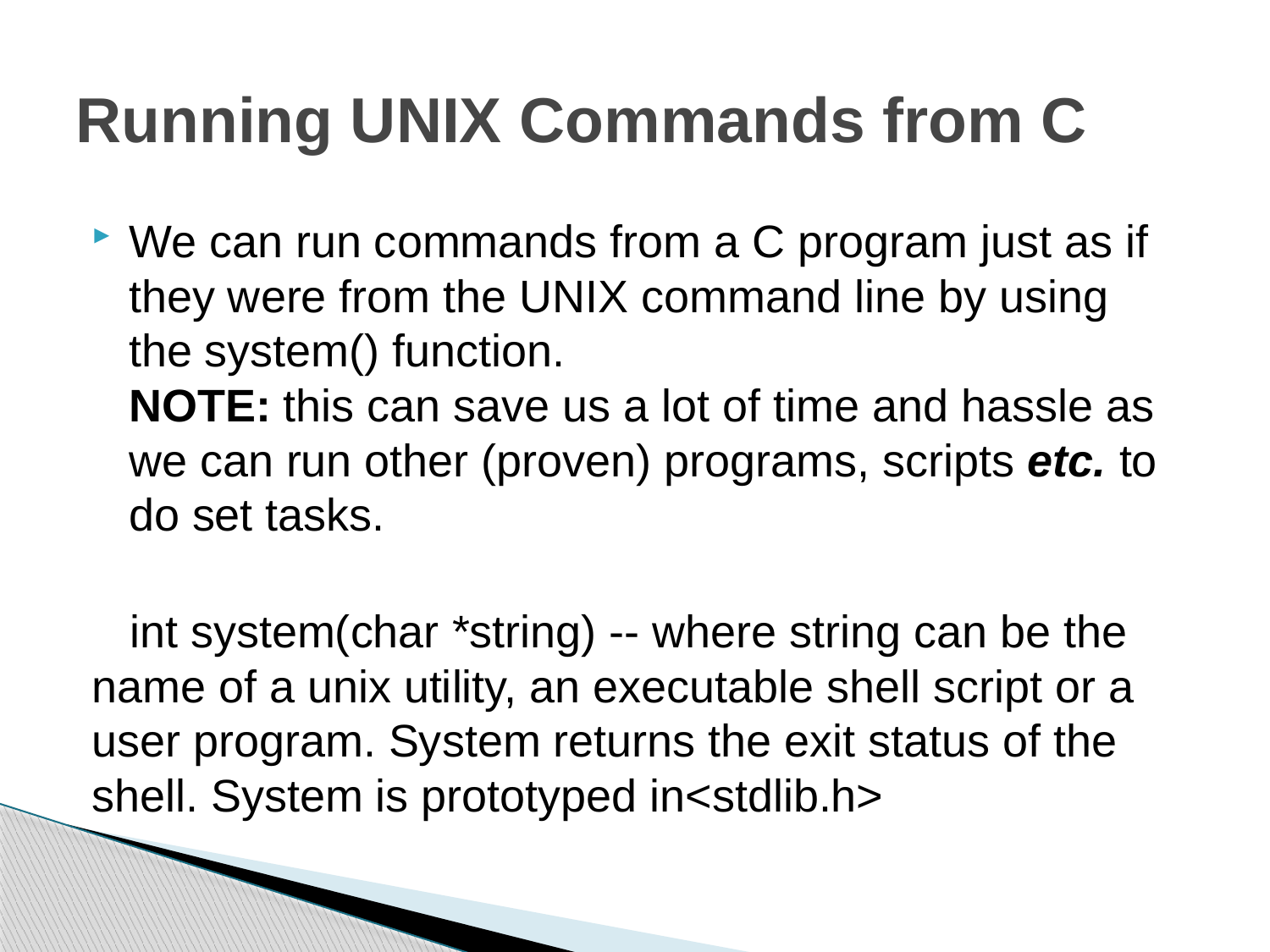

# Running UNIX Commands from C
We can run commands from a C program just as if they were from the UNIX command line by using the system() function. 
NOTE: this can save us a lot of time and hassle as we can run other (proven) programs, scripts etc. to do set tasks.
   int system(char *string) -- where string can be the name of a unix utility, an executable shell script or a user program. System returns the exit status of the shell. System is prototyped in<stdlib.h>